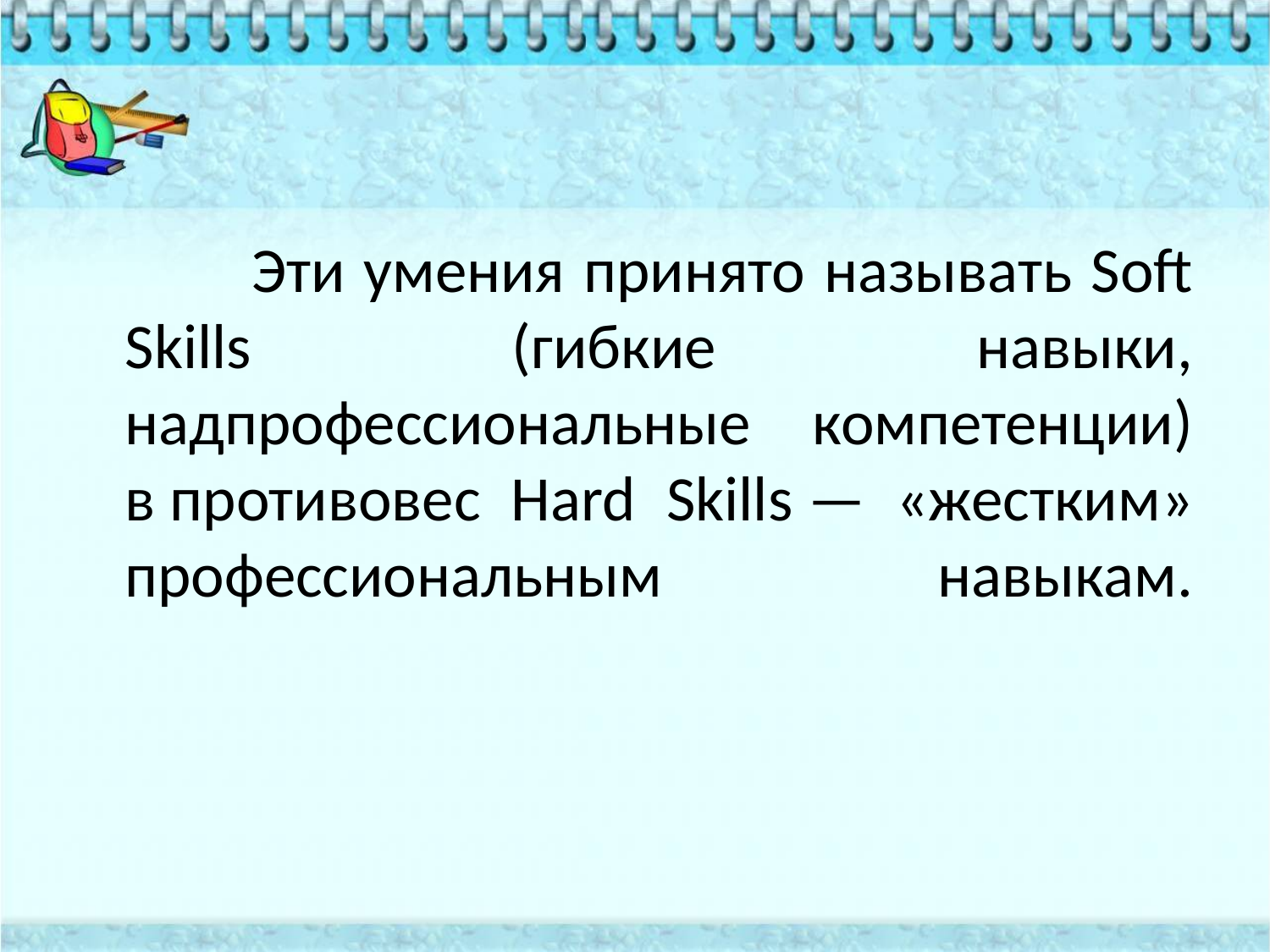

#
		Эти умения принято называть Soft Skills (гибкие навыки, надпрофессиональные компетенции) в противовес Hard Skills — «жестким» профессиональным навыкам.